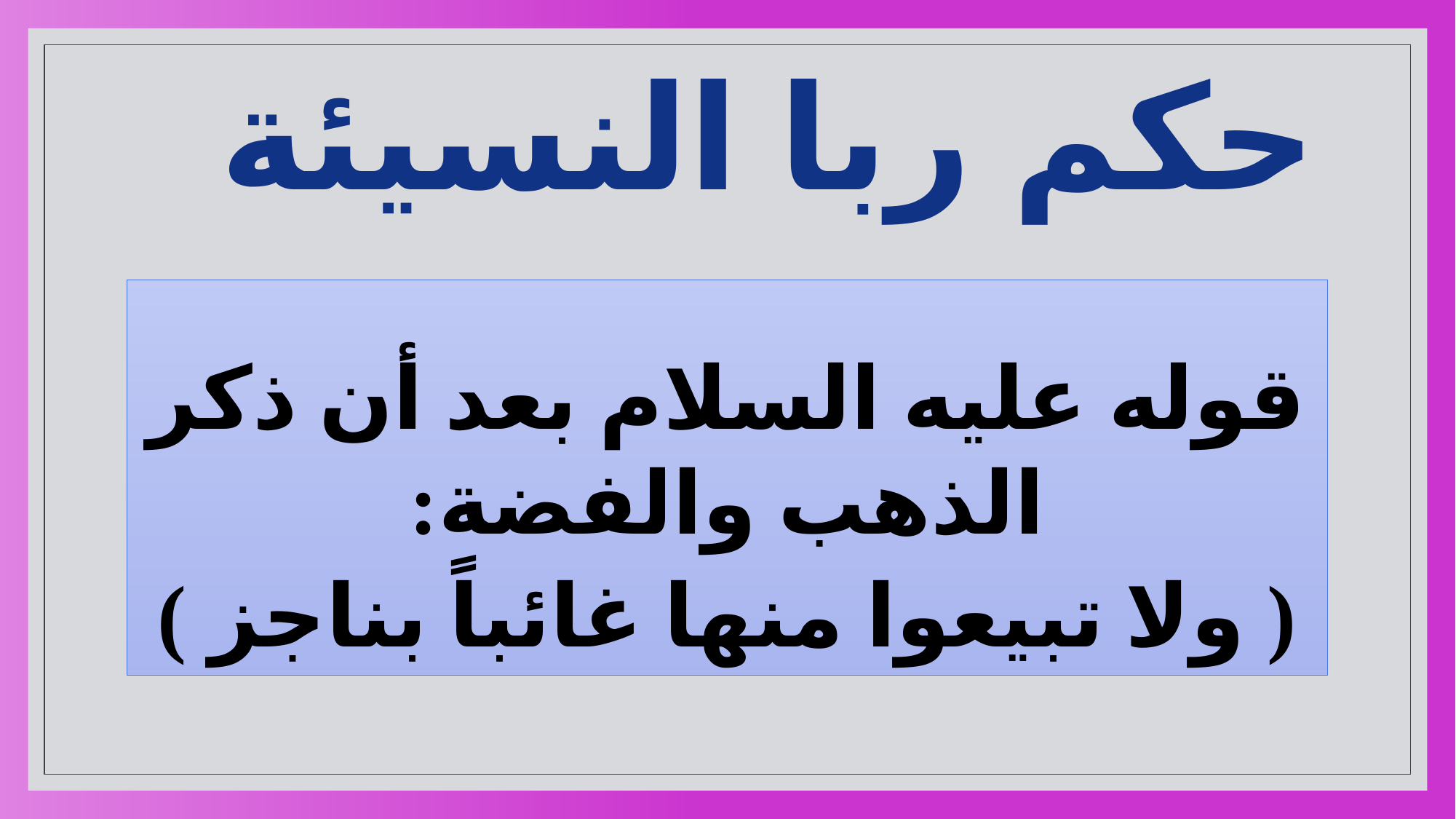

# حكم ربا النسيئة

قوله عليه السلام بعد أن ذكر الذهب والفضة:
( ولا تبيعوا منها غائباً بناجز )